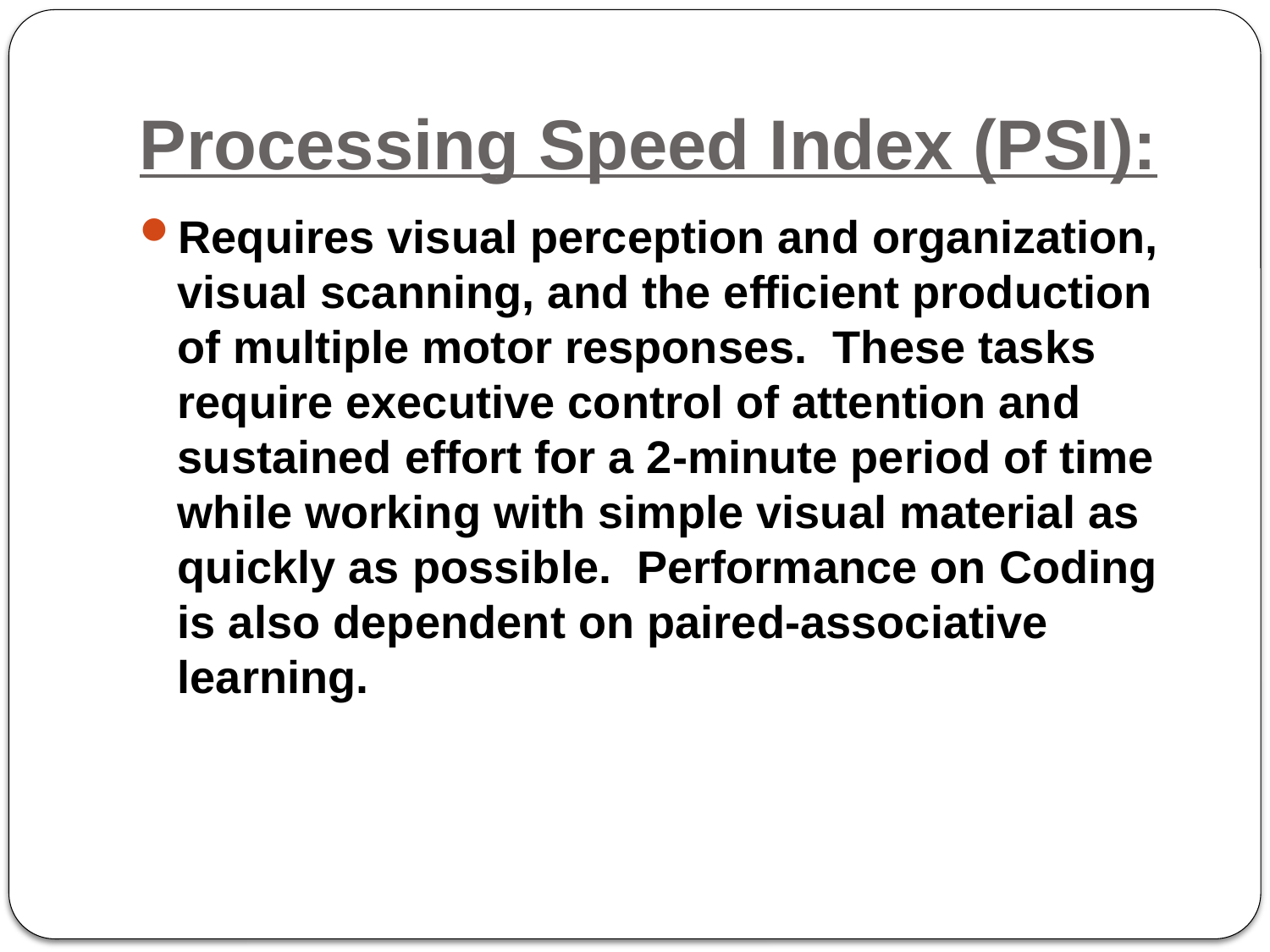

# Processing Speed Index (PSI):
Requires visual perception and organization, visual scanning, and the efficient production of multiple motor responses.  These tasks require executive control of attention and sustained effort for a 2-minute period of time while working with simple visual material as quickly as possible.  Performance on Coding is also dependent on paired-associative learning.